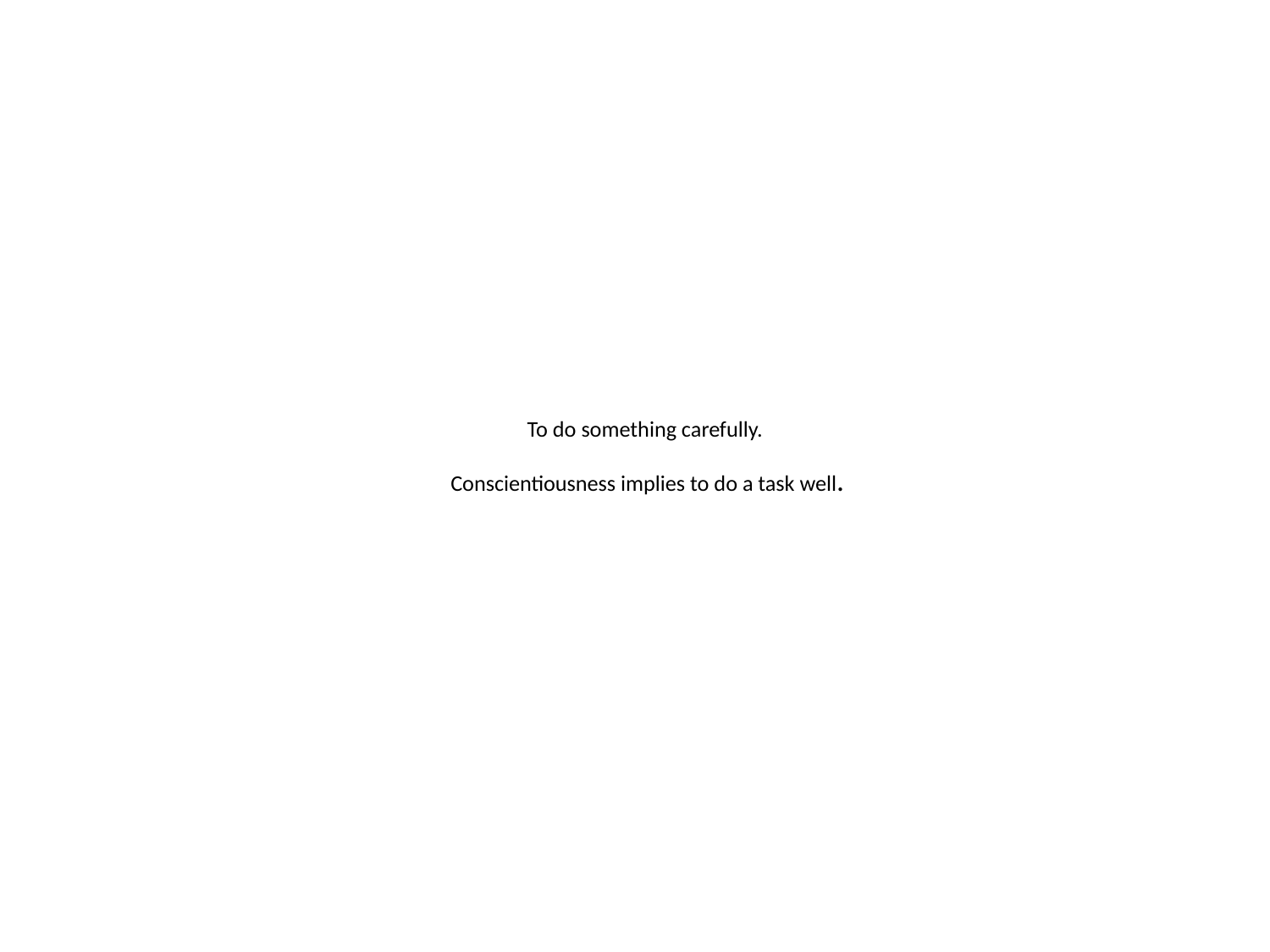

# To do something carefully. Conscientiousness implies to do a task well.